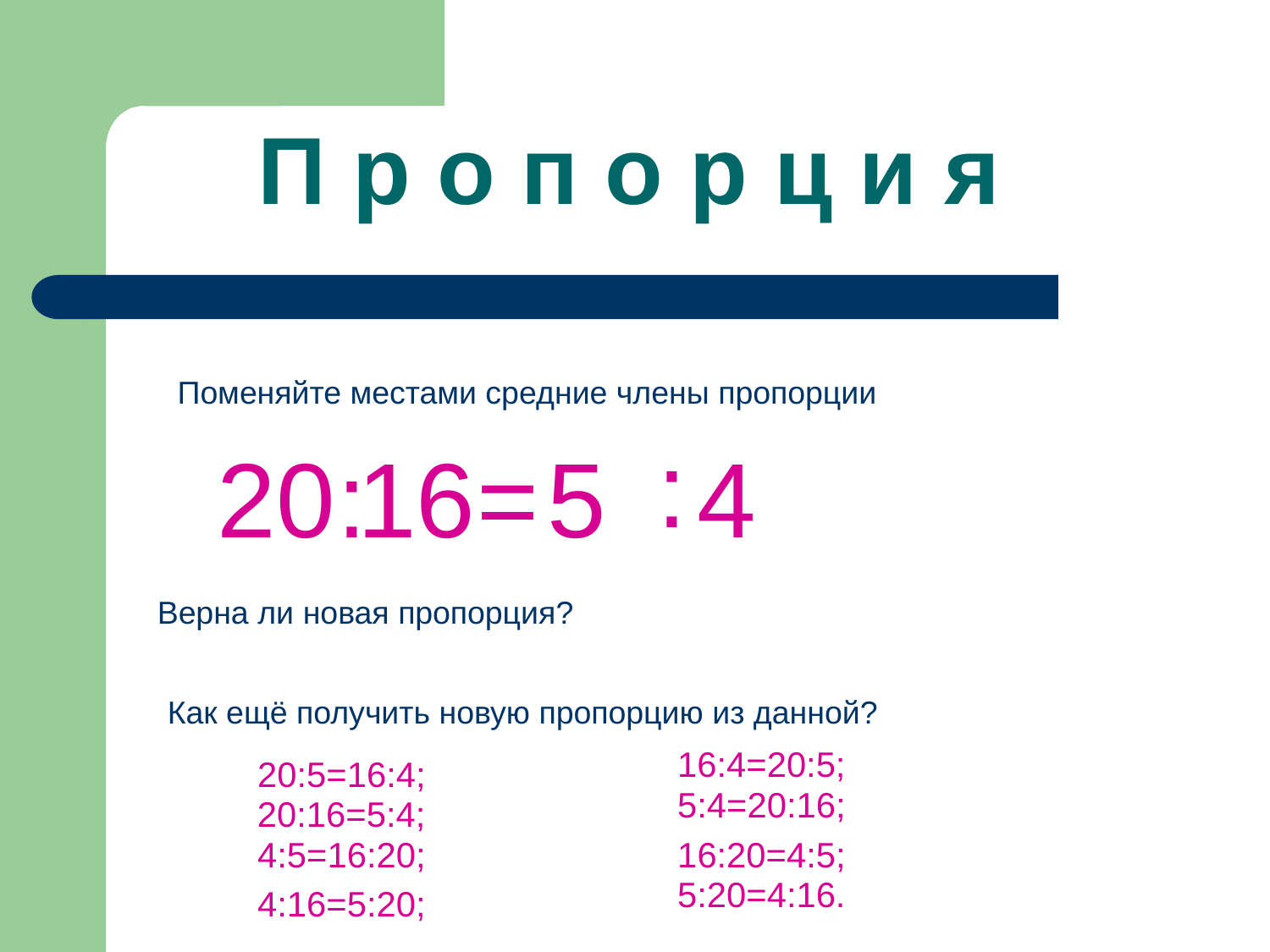

П р о п о р ц и я
Поменяйте местами средние члены пропорции
:
20
:
16
=
5
4
Верна ли новая пропорция?
Как ещё получить новую пропорцию из данной?
16:4=20:5;
20:5=16:4;
5:4=20:16;
20:16=5:4;
4:5=16:20;
16:20=4:5;
5:20=4:16.
4:16=5:20;